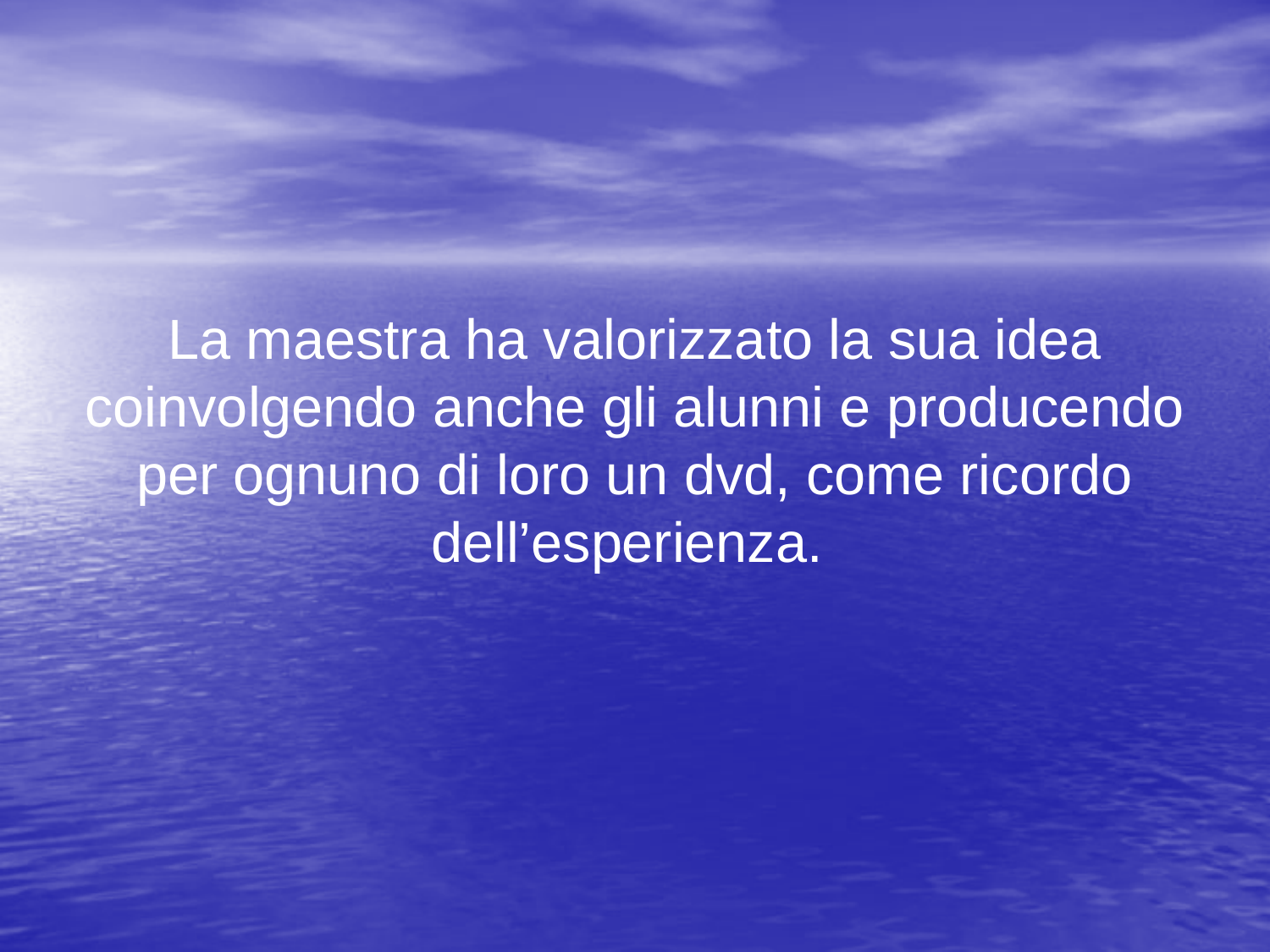

La maestra ha valorizzato la sua idea coinvolgendo anche gli alunni e producendo per ognuno di loro un dvd, come ricordo dell’esperienza.